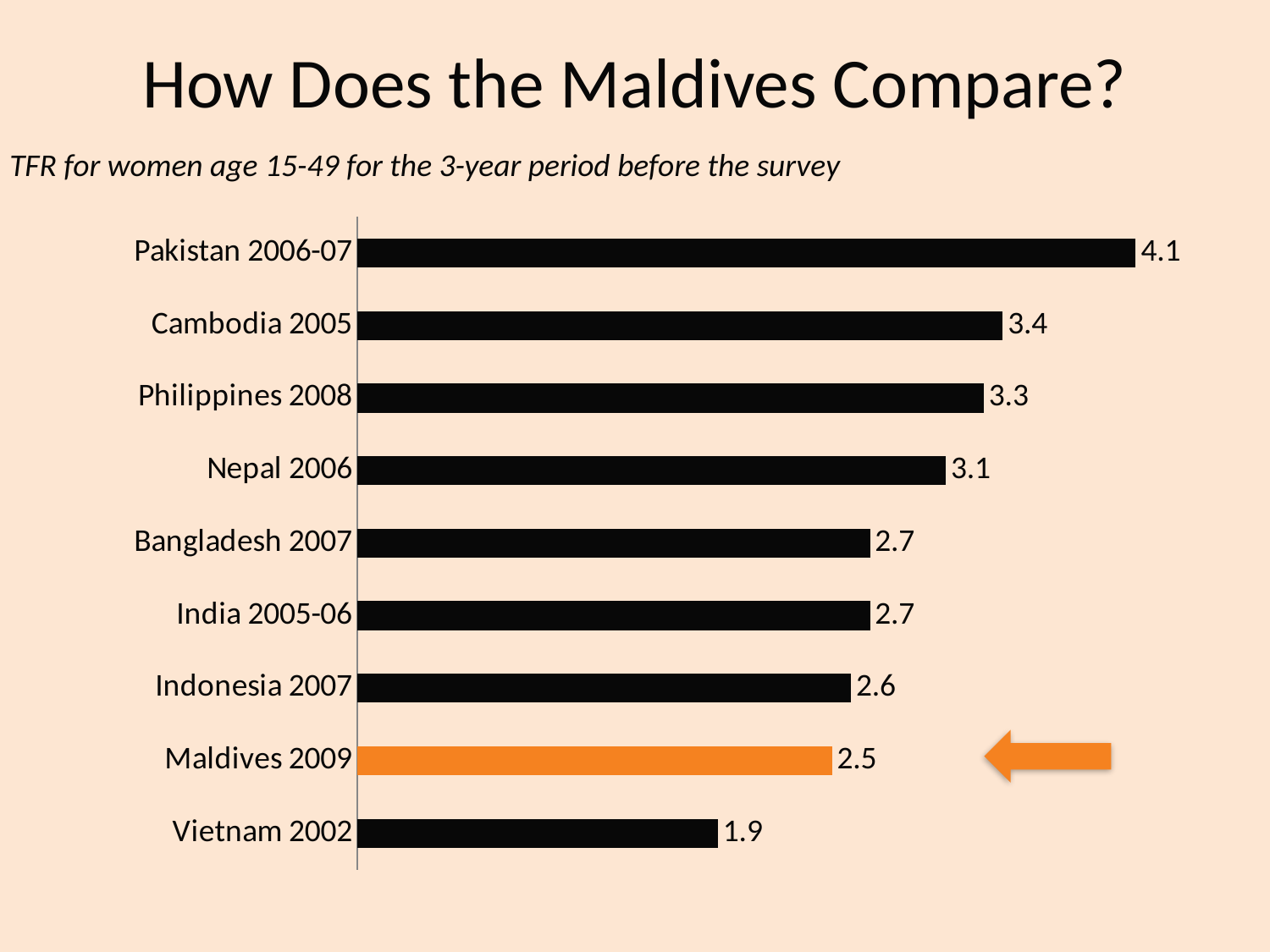

# How Does the Maldives Compare?
TFR for women age 15-49 for the 3-year period before the survey

### Chart

| Category | Series 1 |
|---|---|
| Vietnam 2002 | 1.9000000000000001 |
| Maldives 2009 | 2.5 |
| Indonesia 2007 | 2.6 |
| India 2005-06 | 2.7 |
| Bangladesh 2007 | 2.7 |
| Nepal 2006 | 3.1 |
| Philippines 2008 | 3.3 |
| Cambodia 2005 | 3.4 |
| Pakistan 2006-07 | 4.1 |